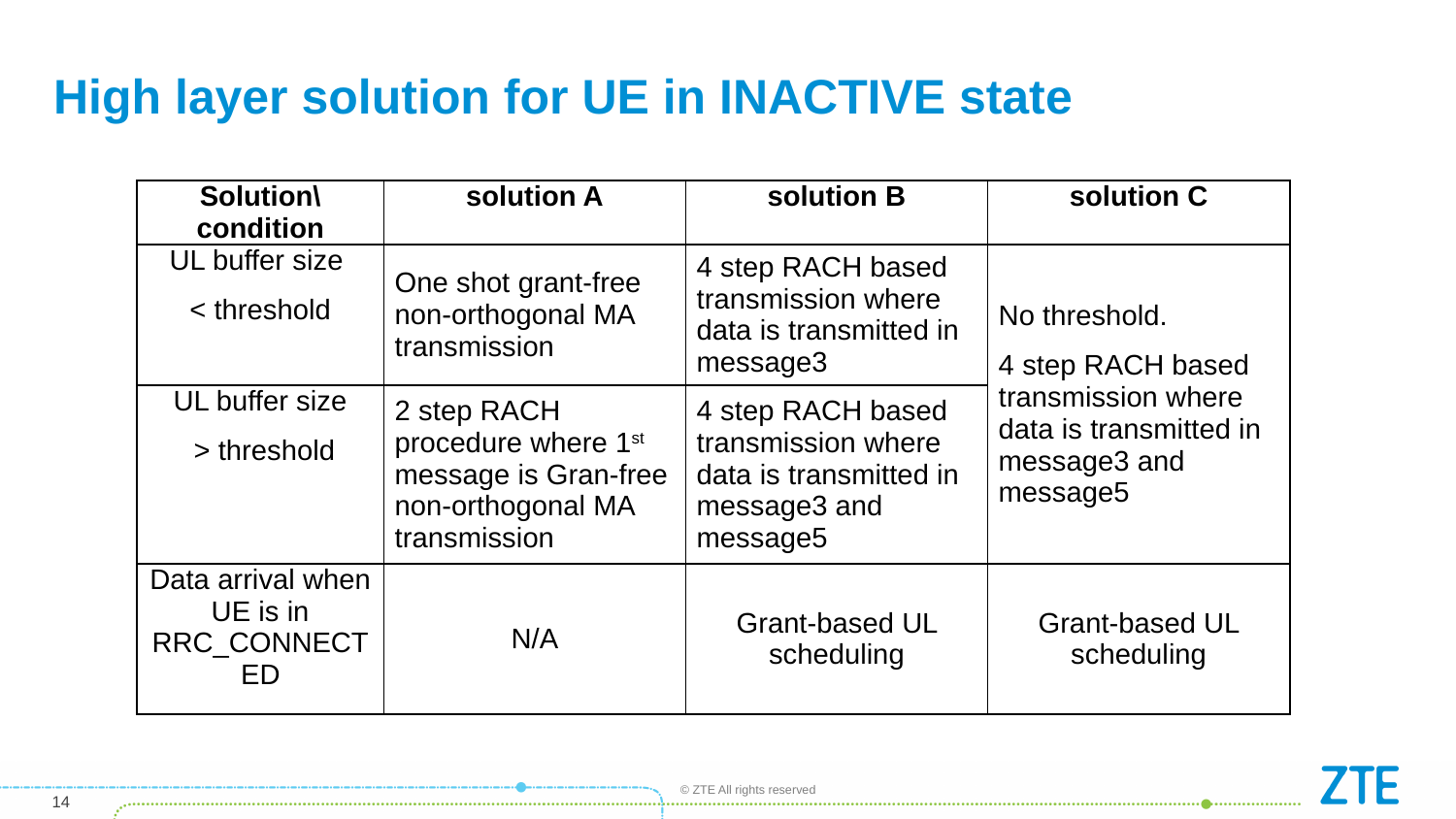

# High layer solution for UE in INACTIVE state
| Solution\condition | solution A | solution B | solution C |
| --- | --- | --- | --- |
| UL buffer size < threshold | One shot grant-free non-orthogonal MA transmission | 4 step RACH based transmission where data is transmitted in message3 | No threshold. 4 step RACH based transmission where data is transmitted in message3 and message5 |
| UL buffer size > threshold | 2 step RACH procedure where 1st message is Gran-free non-orthogonal MA transmission | 4 step RACH based transmission where data is transmitted in message3 and message5 |  |
| Data arrival when UE is in RRC\_CONNECTED | N/A | Grant-based UL scheduling | Grant-based UL scheduling |